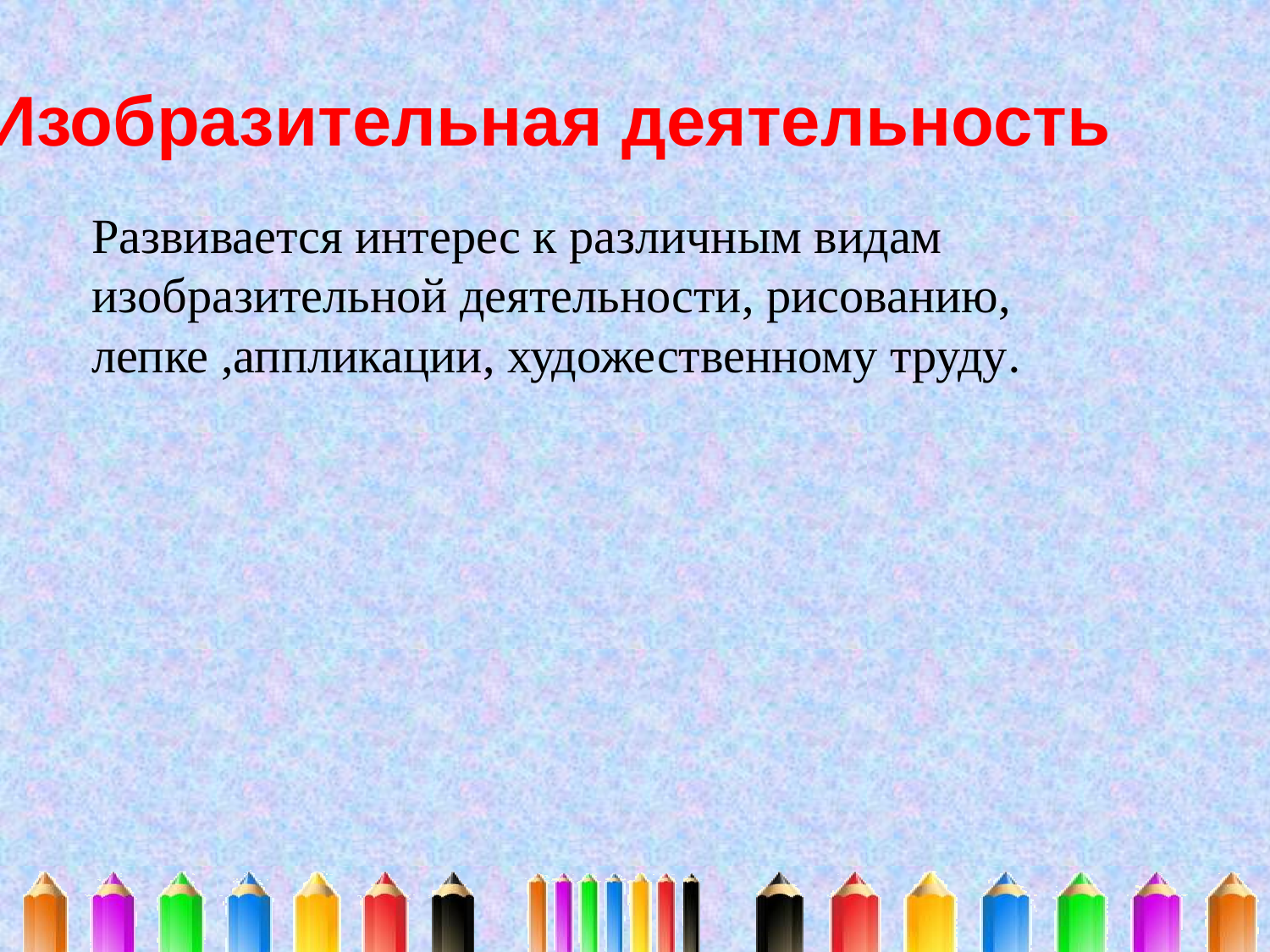

Изобразительная деятельность
Развивается интерес к различным видам изобразительной деятельности, рисованию,
лепке ,аппликации, художественному труду.